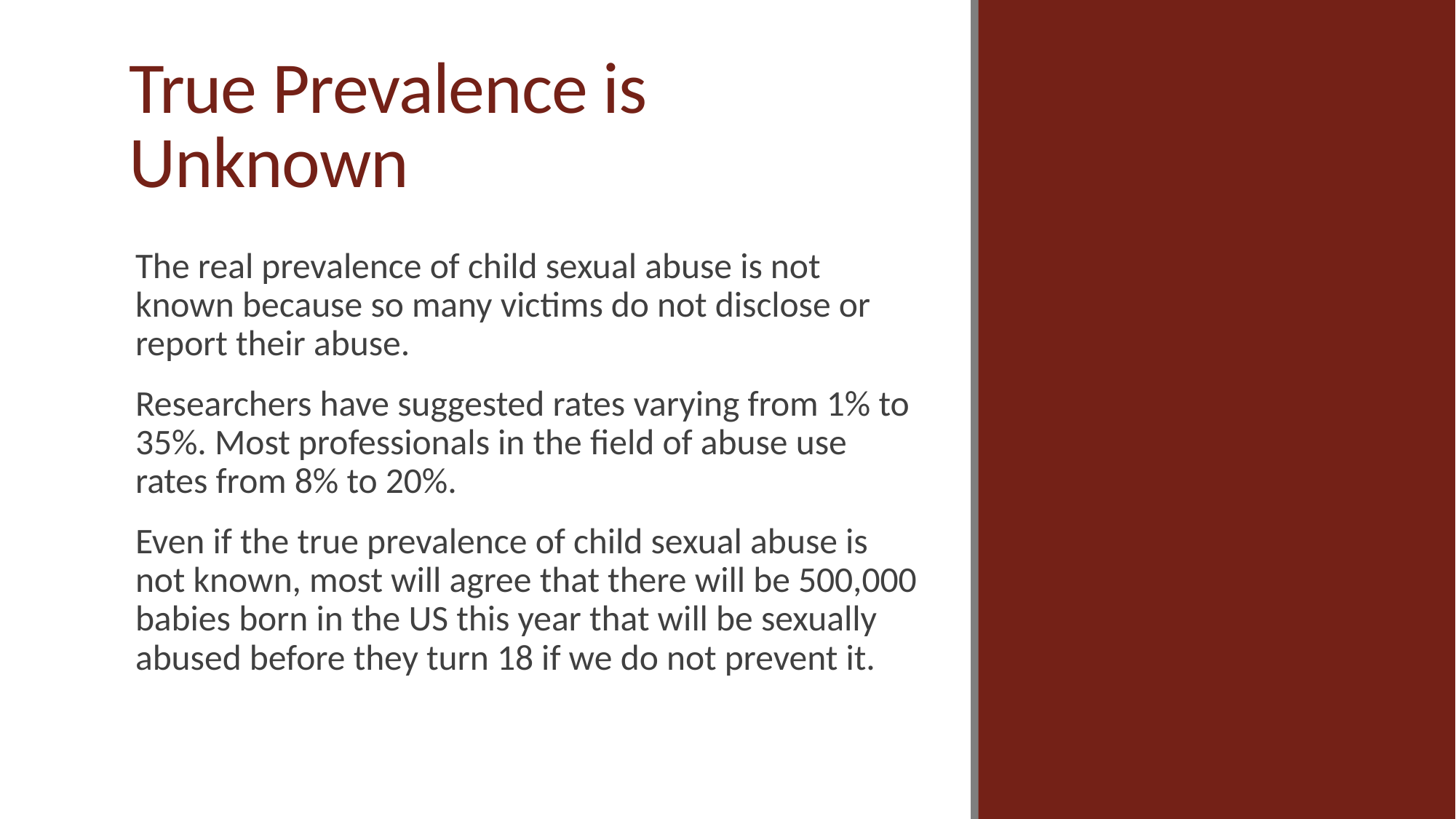

# True Prevalence is Unknown
The real prevalence of child sexual abuse is not known because so many victims do not disclose or report their abuse.
Researchers have suggested rates varying from 1% to 35%. Most professionals in the field of abuse use rates from 8% to 20%.
Even if the true prevalence of child sexual abuse is not known, most will agree that there will be 500,000 babies born in the US this year that will be sexually abused before they turn 18 if we do not prevent it.